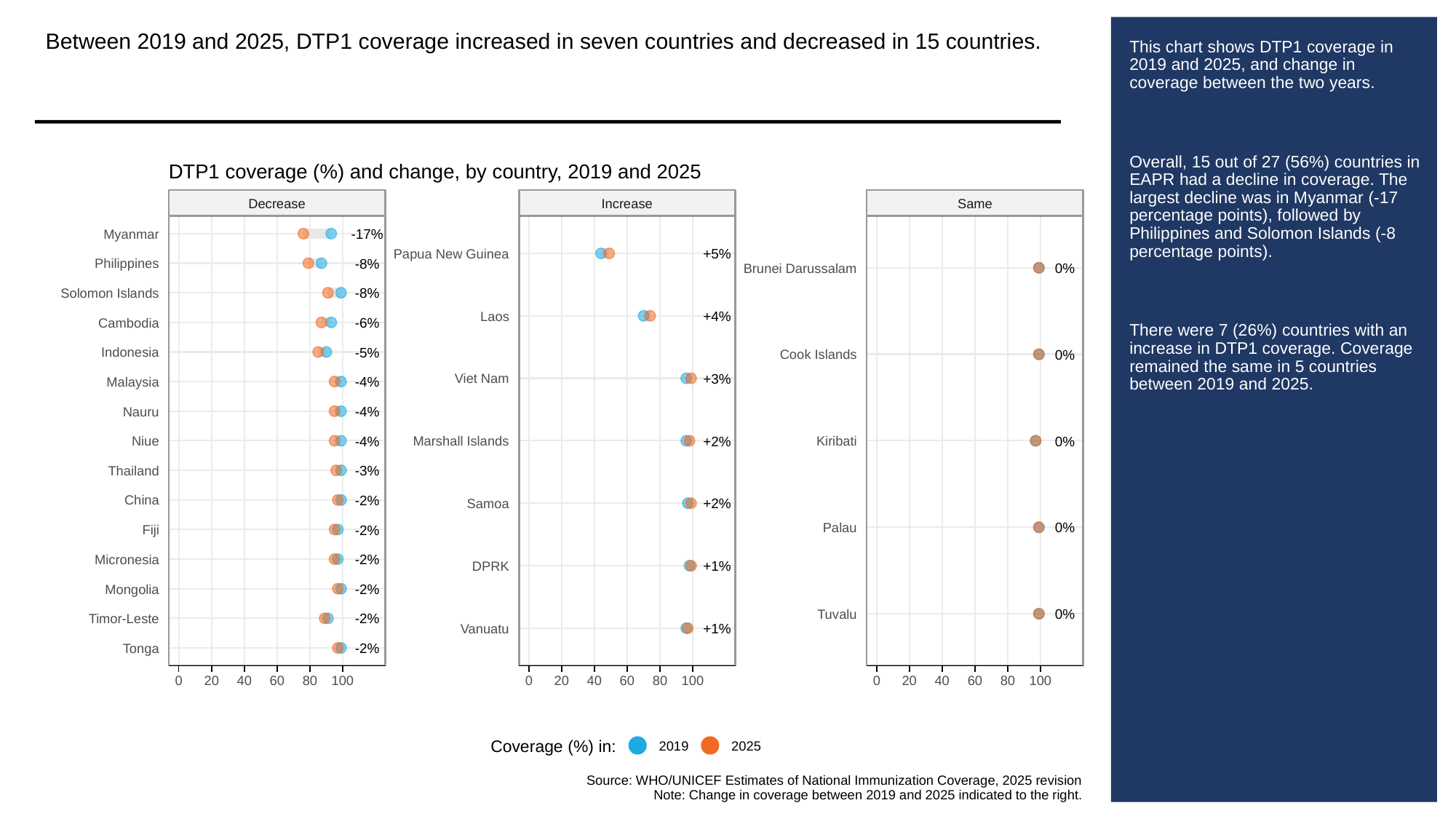

Between 2019 and 2025, DTP1 coverage increased in seven countries and decreased in 15 countries.
# This chart shows DTP1 coverage in 2019 and 2025, and change in coverage between the two years.

Overall, 15 out of 27 (56%) countries in EAPR had a decline in coverage. The largest decline was in Myanmar (-17 percentage points), followed by Philippines and Solomon Islands (-8 percentage points).

There were 7 (26%) countries with an increase in DTP1 coverage. Coverage remained the same in 5 countries between 2019 and 2025.

DTP1 coverage (%) and change, by country, 2019 and 2025

Decrease
Increase
Same

-17%
Myanmar

+5%
Papua New Guinea

-8%
Philippines

0%
Brunei Darussalam

-8%
Solomon Islands

+4%
Laos

-6%
Cambodia

-5%
Indonesia

0%
Cook Islands

+3%
Viet Nam

-4%
Malaysia

-4%
Nauru

-4%
+2%
0%
Niue
Marshall Islands
Kiribati

-3%
Thailand

-2%
China

+2%
Samoa

0%
Palau

-2%
Fiji

-2%
Micronesia

+1%
DPRK

-2%
Mongolia

0%
Tuvalu

-2%
Timor-Leste

+1%
Vanuatu

-2%
Tonga

0
20
40
60
80
100
0
20
40
60
80
100
0
20
40
60
80
100

Coverage (%) in:
2019
2025
Source: WHO/UNICEF Estimates of National Immunization Coverage, 2025 revision
Note: Change in coverage between 2019 and 2025 indicated to the right.